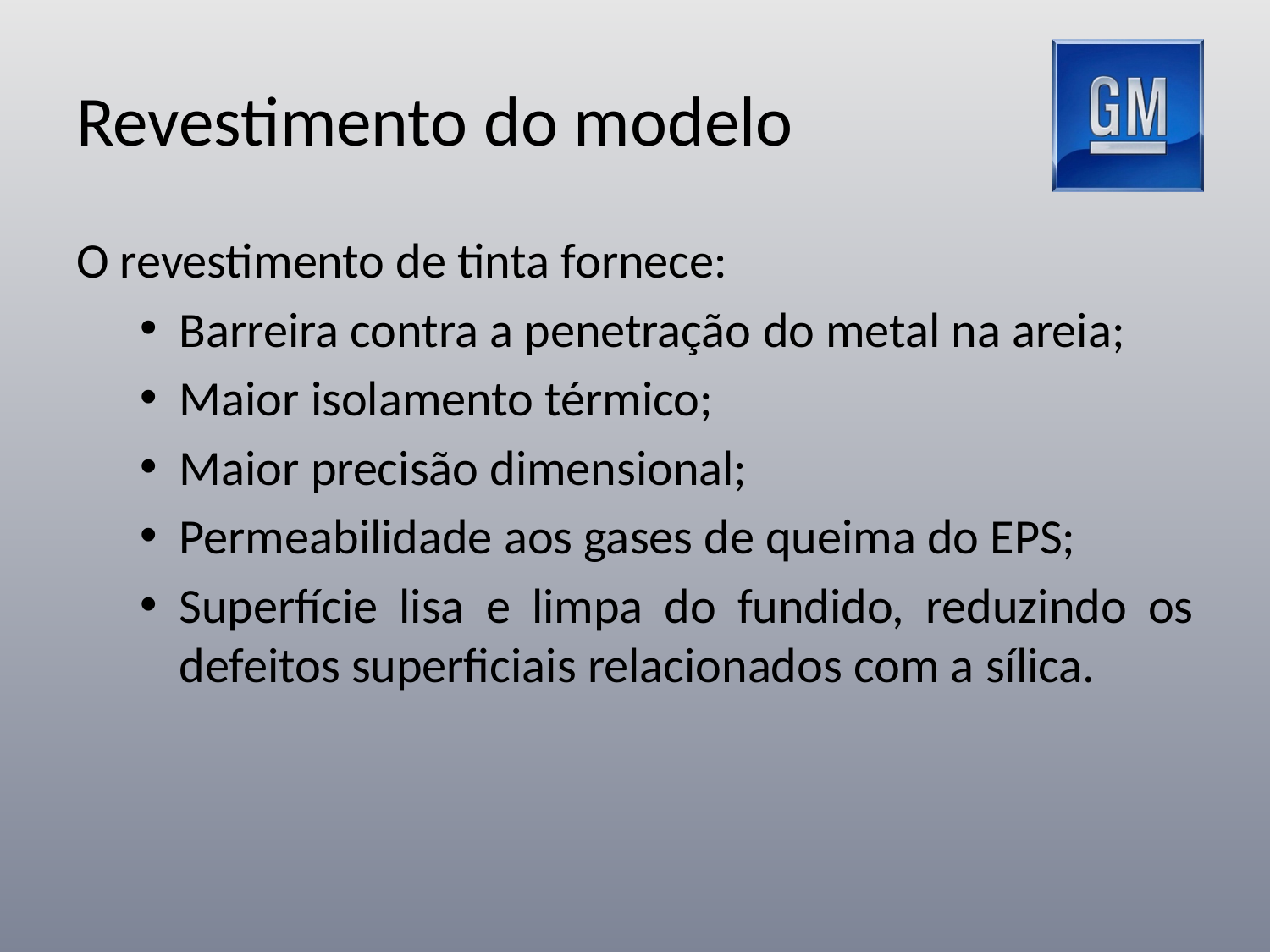

# Revestimento do modelo
O revestimento de tinta fornece:
Barreira contra a penetração do metal na areia;
Maior isolamento térmico;
Maior precisão dimensional;
Permeabilidade aos gases de queima do EPS;
Superfície lisa e limpa do fundido, reduzindo os defeitos superficiais relacionados com a sílica.